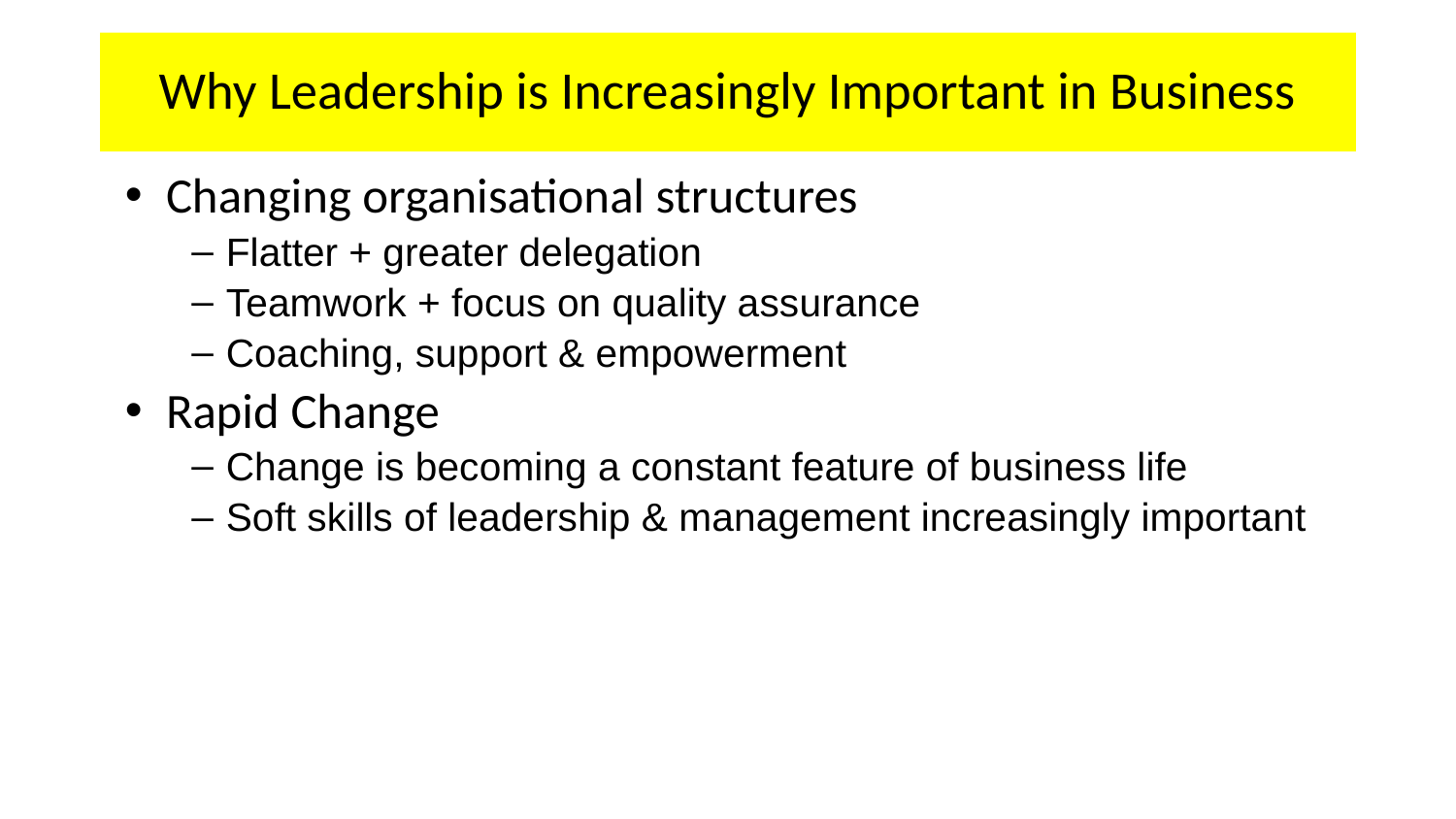

# Why Leadership is Increasingly Important in Business
Changing organisational structures
Flatter + greater delegation
Teamwork + focus on quality assurance
Coaching, support & empowerment
Rapid Change
Change is becoming a constant feature of business life
Soft skills of leadership & management increasingly important